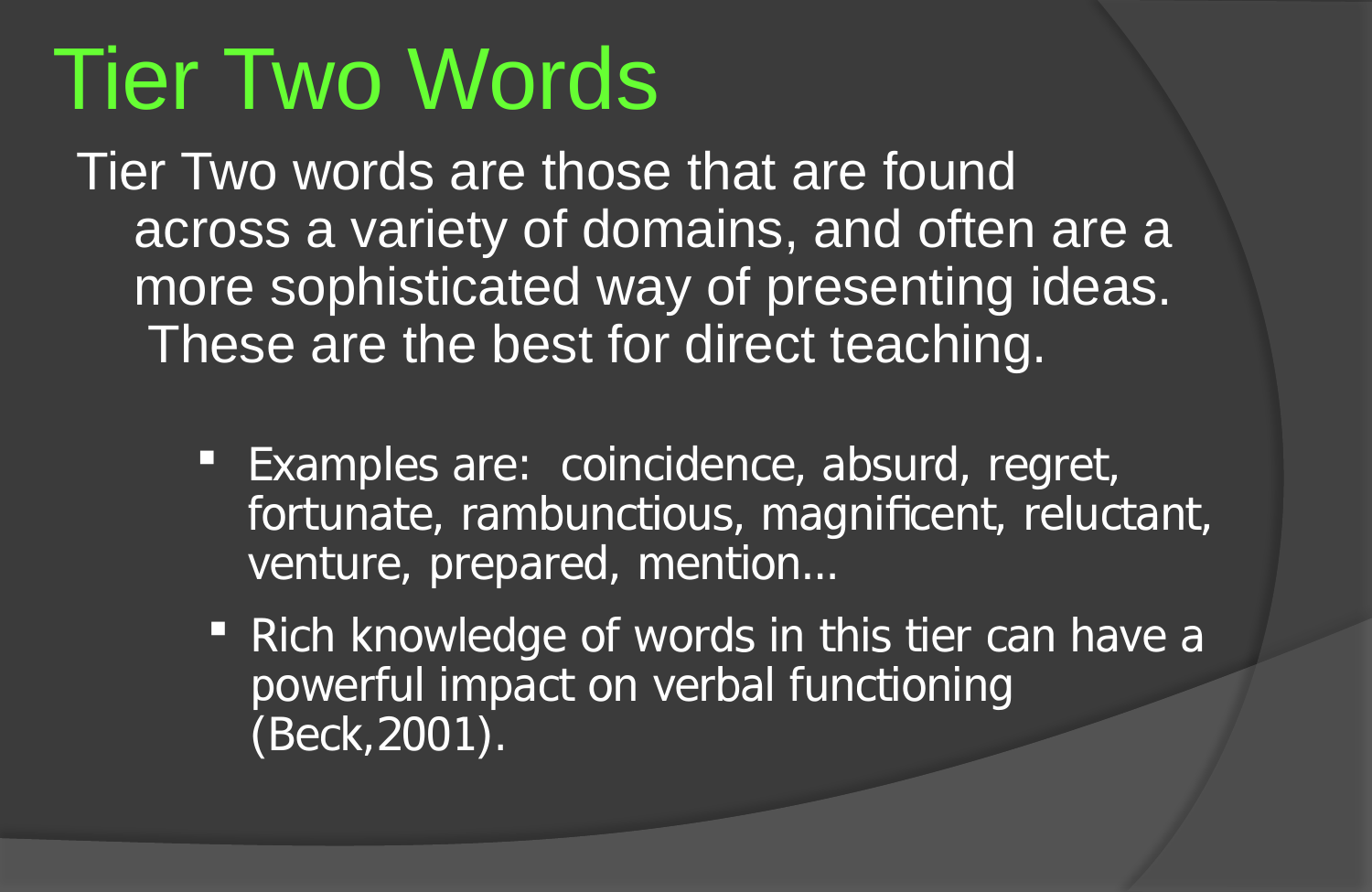

# Tier Two Words
Tier Two words are those that are found across a variety of domains, and often are a more sophisticated way of presenting ideas.  These are the best for direct teaching.
Examples are:  coincidence, absurd, regret, fortunate, rambunctious, magnificent, reluctant, venture, prepared, mention…
Rich knowledge of words in this tier can have a powerful impact on verbal functioning (Beck,2001).